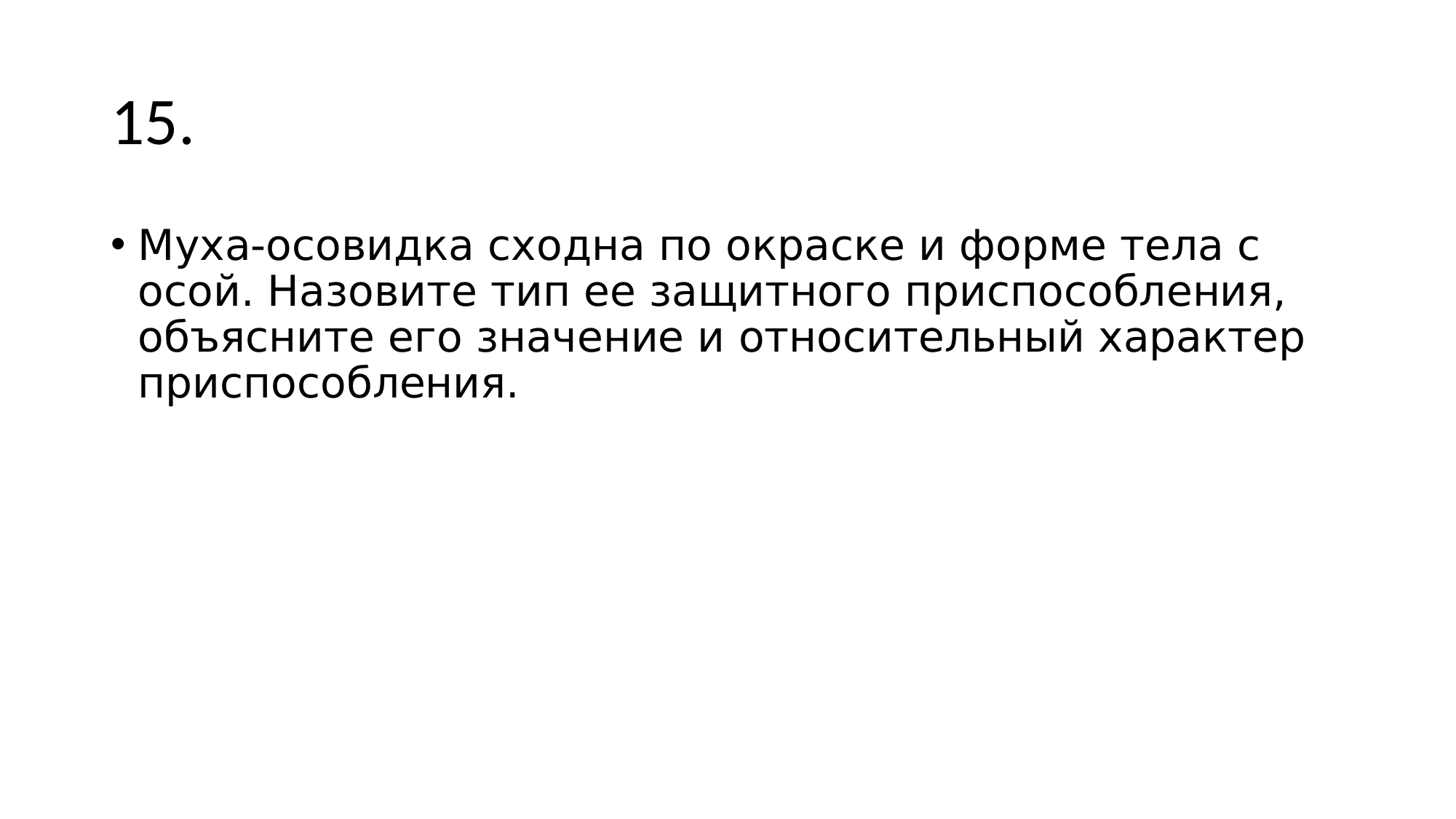

# 15.
Муха-осовидка сходна по окраске и форме тела с осой. Назовите тип ее защитного приспособления, объясните его значение и относительный характер приспособления.